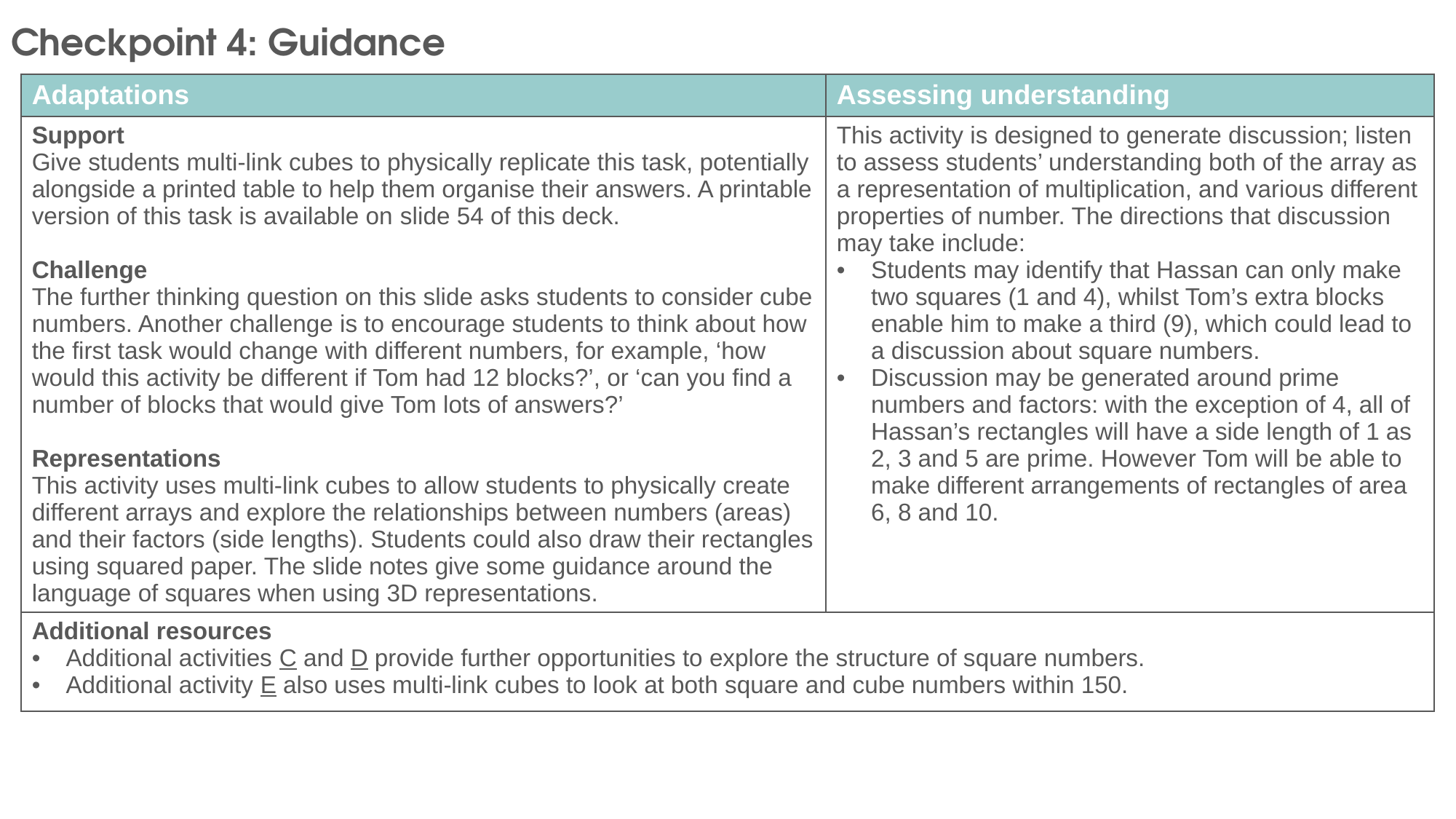

Checkpoint 4: Guidance
| Adaptations | Assessing understanding |
| --- | --- |
| Support Give students multi-link cubes to physically replicate this task, potentially alongside a printed table to help them organise their answers. A printable version of this task is available on slide 54 of this deck. Challenge The further thinking question on this slide asks students to consider cube numbers. Another challenge is to encourage students to think about how the first task would change with different numbers, for example, ‘how would this activity be different if Tom had 12 blocks?’, or ‘can you find a number of blocks that would give Tom lots of answers?’ Representations This activity uses multi-link cubes to allow students to physically create different arrays and explore the relationships between numbers (areas) and their factors (side lengths). Students could also draw their rectangles using squared paper. The slide notes give some guidance around the language of squares when using 3D representations. | This activity is designed to generate discussion; listen to assess students’ understanding both of the array as a representation of multiplication, and various different properties of number. The directions that discussion may take include: Students may identify that Hassan can only make two squares (1 and 4), whilst Tom’s extra blocks enable him to make a third (9), which could lead to a discussion about square numbers. Discussion may be generated around prime numbers and factors: with the exception of 4, all of Hassan’s rectangles will have a side length of 1 as 2, 3 and 5 are prime. However Tom will be able to make different arrangements of rectangles of area 6, 8 and 10. |
| Additional resources Additional activities C and D provide further opportunities to explore the structure of square numbers. Additional activity E also uses multi-link cubes to look at both square and cube numbers within 150. |  |